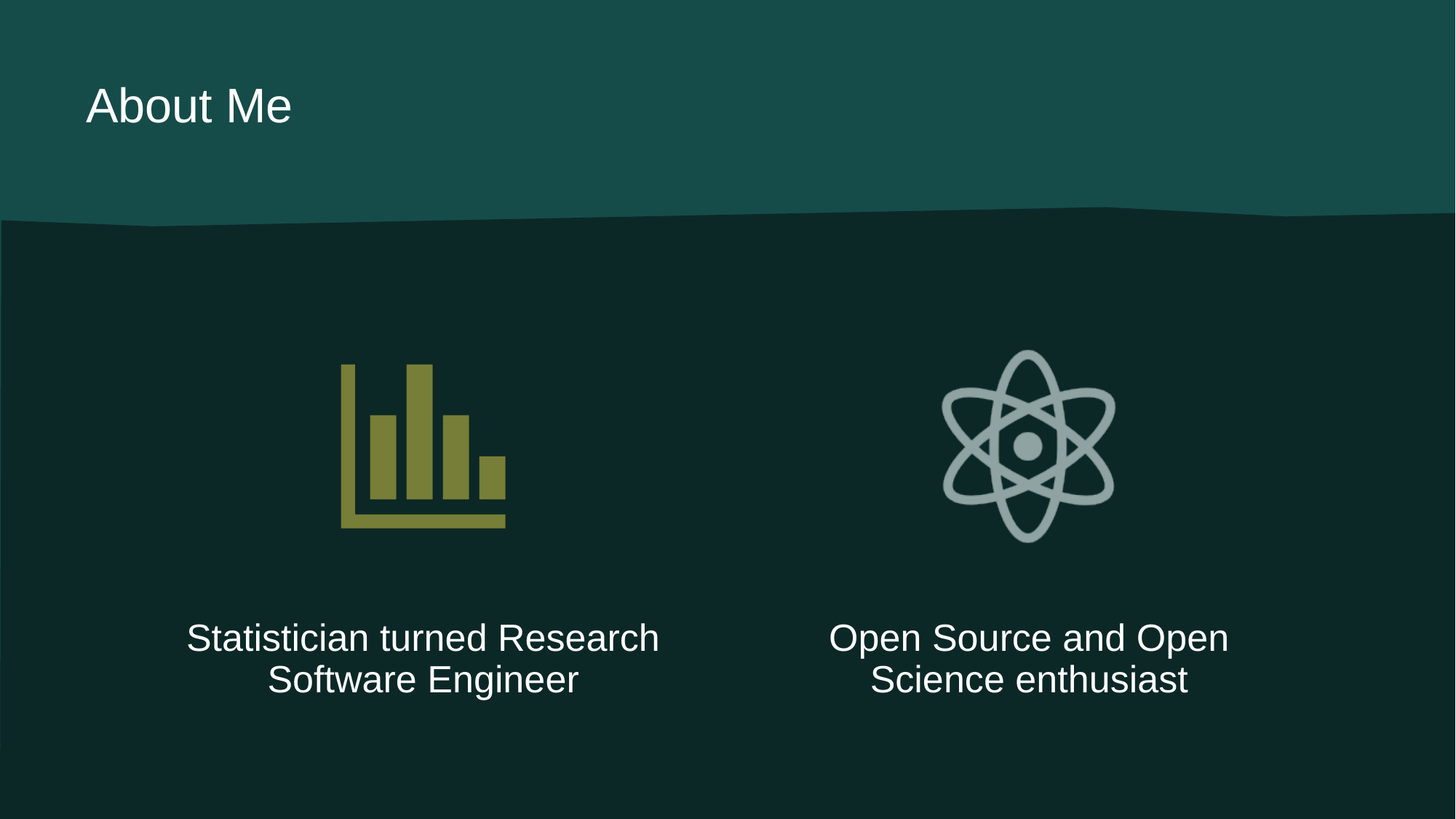

# About Me

Statistician turned Research Software Engineer
Open Source and Open Science enthusiast